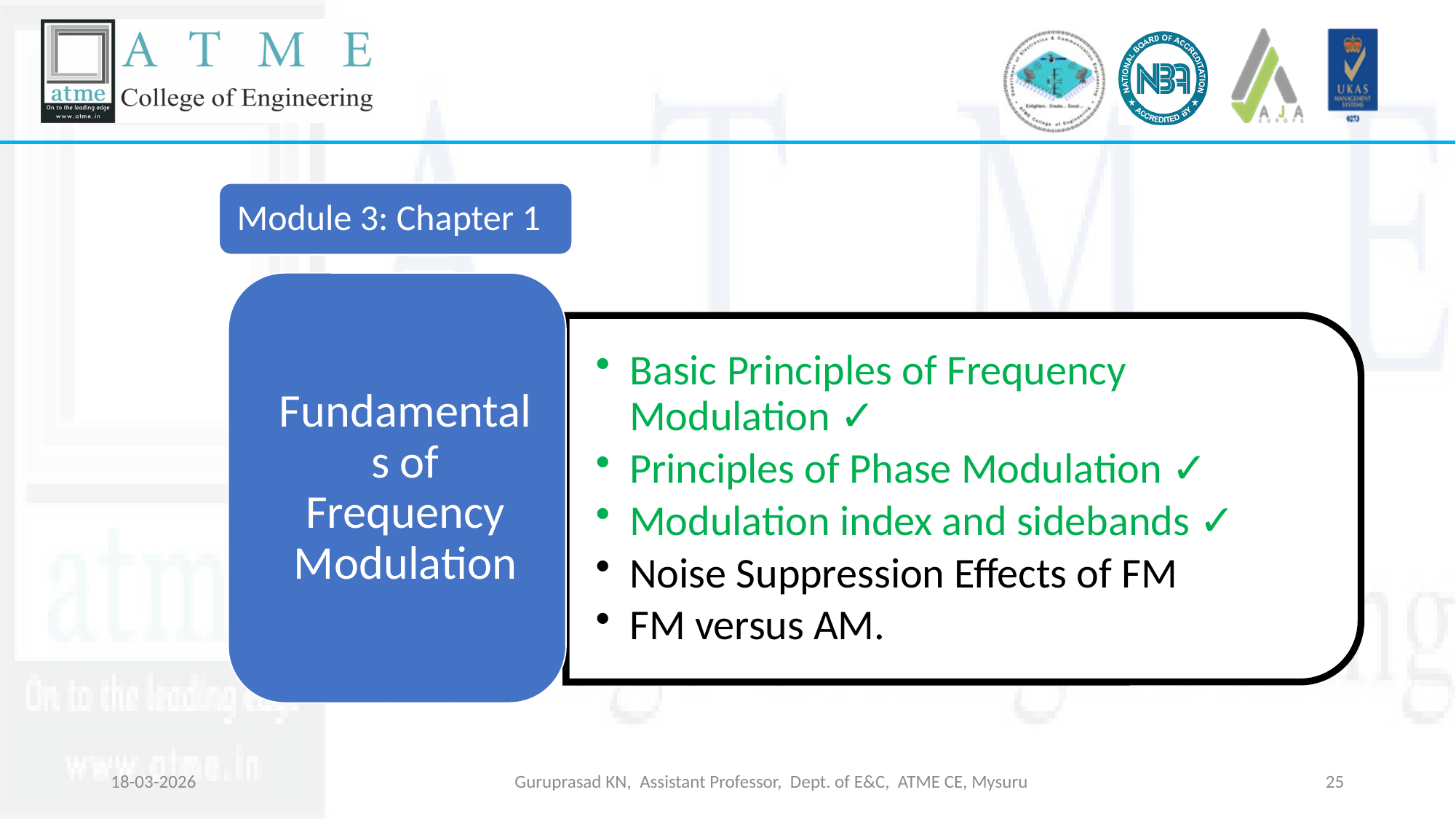

Module 3: Chapter 1
Basic Principles of Frequency Modulation ✓
Principles of Phase Modulation ✓
Modulation index and sidebands ✓
Noise Suppression Effects of FM
FM versus AM.
Fundamentals of Frequency Modulation
18-03-2026
Guruprasad KN,  Assistant Professor,  Dept. of E&C,  ATME CE, Mysuru
25